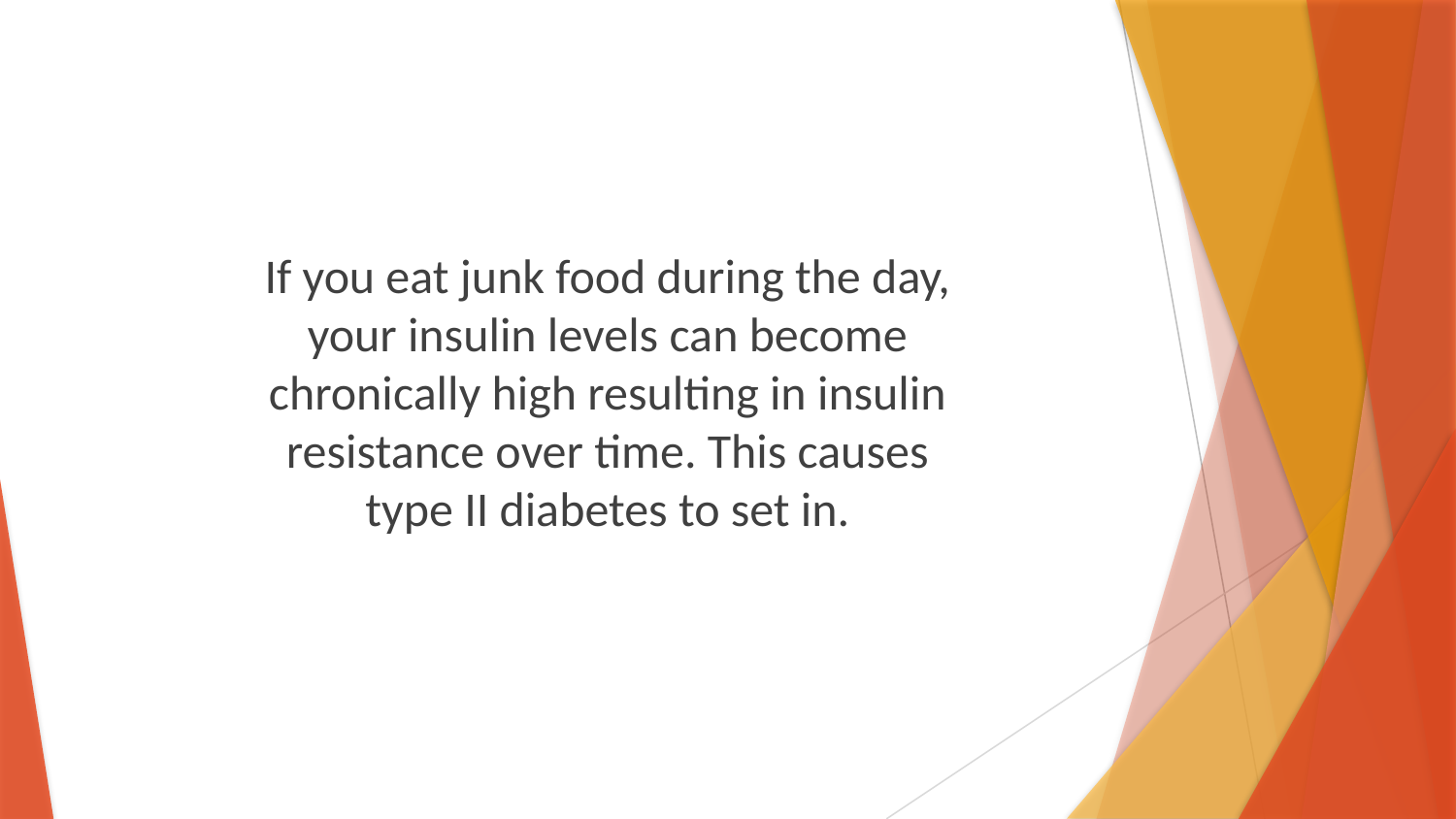

If you eat junk food during the day, your insulin levels can become chronically high resulting in insulin resistance over time. This causes type II diabetes to set in.